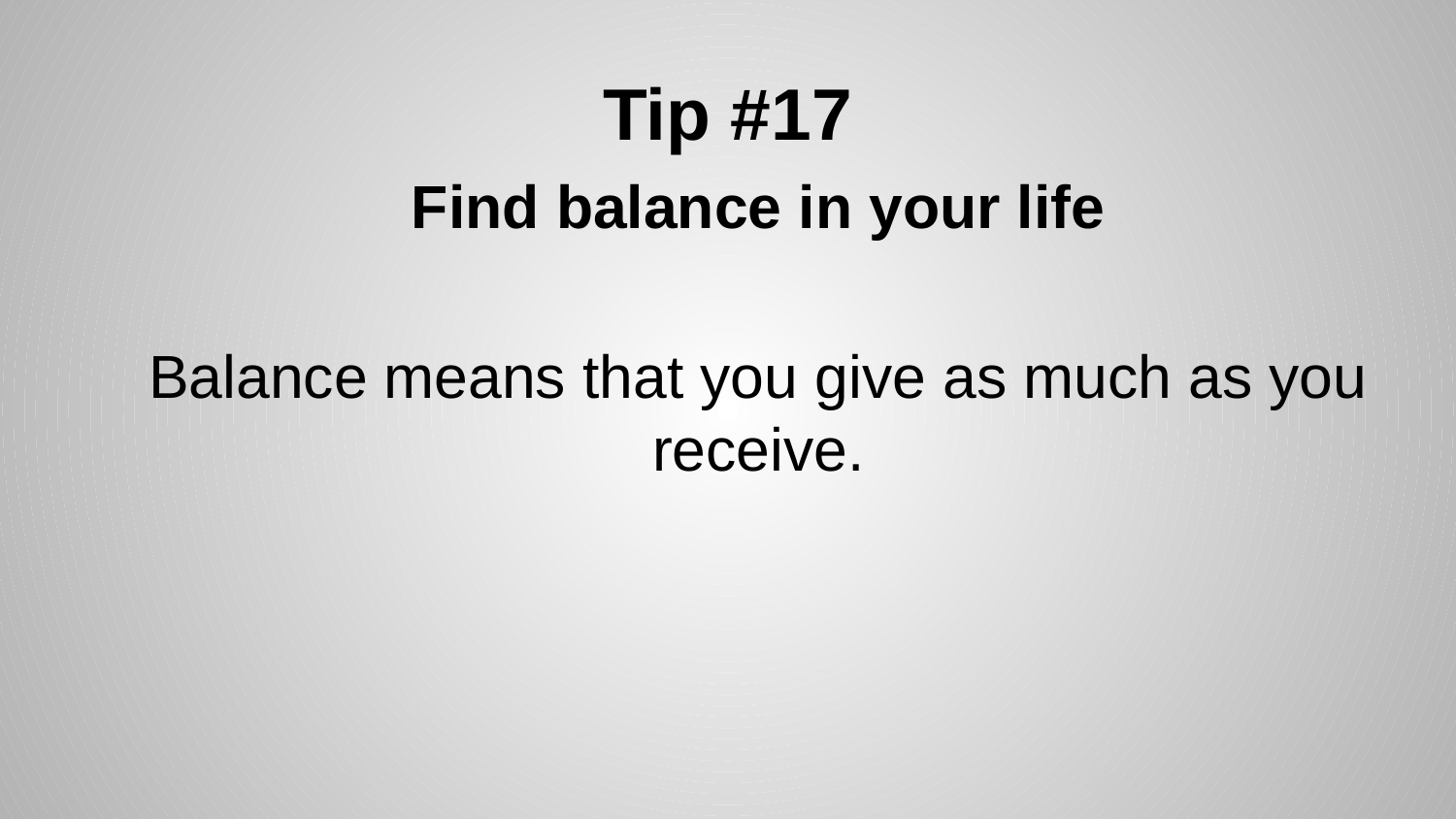

# Tip #17

Find balance in your life

Balance means that you give as much as you receive.